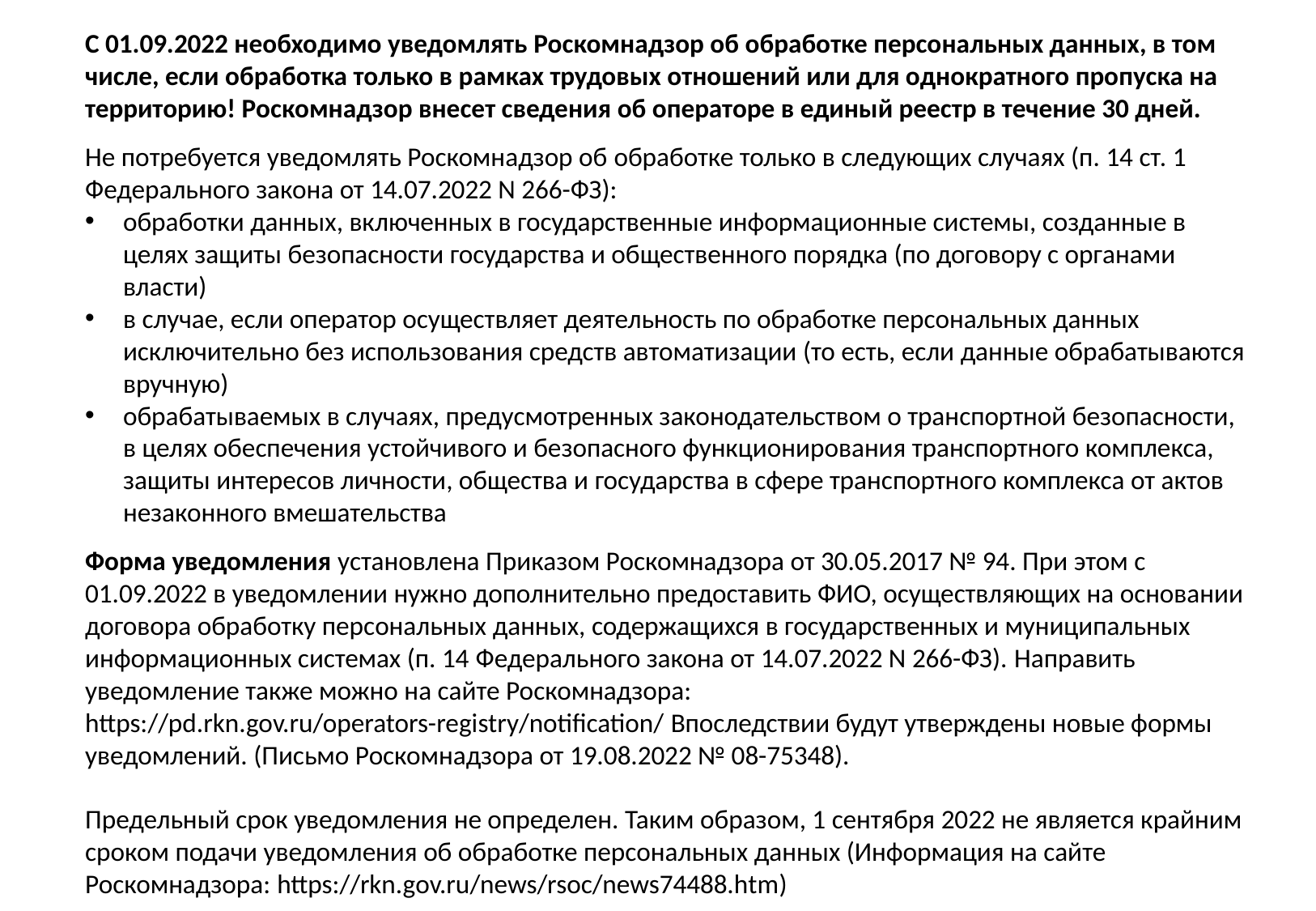

С 01.09.2022 необходимо уведомлять Роскомнадзор об обработке персональных данных, в том числе, если обработка только в рамках трудовых отношений или для однократного пропуска на территорию! Роскомнадзор внесет сведения об операторе в единый реестр в течение 30 дней.

Не потребуется уведомлять Роскомнадзор об обработке только в следующих случаях (п. 14 ст. 1 Федерального закона от 14.07.2022 N 266-ФЗ):
обработки данных, включенных в государственные информационные системы, созданные в целях защиты безопасности государства и общественного порядка (по договору с органами власти)
в случае, если оператор осуществляет деятельность по обработке персональных данных исключительно без использования средств автоматизации (то есть, если данные обрабатываются вручную)
обрабатываемых в случаях, предусмотренных законодательством о транспортной безопасности, в целях обеспечения устойчивого и безопасного функционирования транспортного комплекса, защиты интересов личности, общества и государства в сфере транспортного комплекса от актов незаконного вмешательства

Форма уведомления установлена Приказом Роскомнадзора от 30.05.2017 № 94. При этом с 01.09.2022 в уведомлении нужно дополнительно предоставить ФИО, осуществляющих на основании договора обработку персональных данных, содержащихся в государственных и муниципальных информационных системах (п. 14 Федерального закона от 14.07.2022 N 266-ФЗ). Направить уведомление также можно на сайте Роскомнадзора: https://pd.rkn.gov.ru/operators-registry/notification/ Впоследствии будут утверждены новые формы уведомлений. (Письмо Роскомнадзора от 19.08.2022 № 08-75348).
Предельный срок уведомления не определен. Таким образом, 1 сентября 2022 не является крайним сроком подачи уведомления об обработке персональных данных (Информация на сайте Роскомнадзора: https://rkn.gov.ru/news/rsoc/news74488.htm)

33